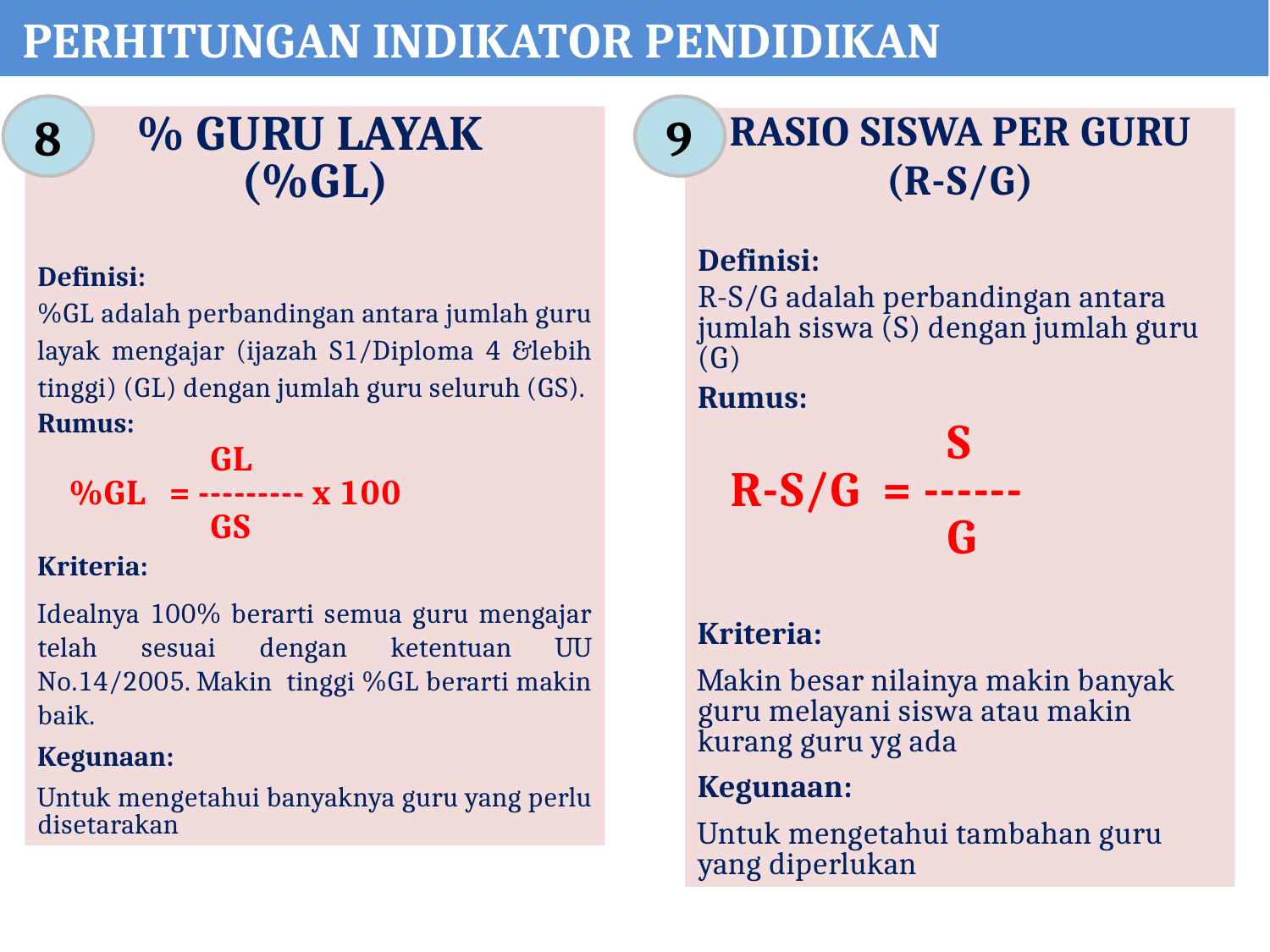

PERHITUNGAN INDIKATOR PENDIDIKAN
8
9
% GURU LAYAK
(%GL)

Definisi:
%GL adalah perbandingan antara jumlah guru layak mengajar (ijazah S1/Diploma 4 &lebih tinggi) (GL) dengan jumlah guru seluruh (GS).
Rumus:
                      GL
    %GL   = --------- x 100
                      GS
Kriteria:
Idealnya 100% berarti semua guru mengajar telah sesuai dengan ketentuan UU No.14/2005. Makin  tinggi %GL berarti makin baik.
Kegunaan:
Untuk mengetahui banyaknya guru yang perlu disetarakan
RASIO SISWA PER GURU
(R-S/G)

Definisi:
R-S/G adalah perbandingan antara jumlah siswa (S) dengan jumlah guru (G)
Rumus:
                       S
   R-S/G  = ------
                       G
Kriteria:
Makin besar nilainya makin banyak guru melayani siswa atau makin kurang guru yg ada
Kegunaan:
Untuk mengetahui tambahan guru yang diperlukan